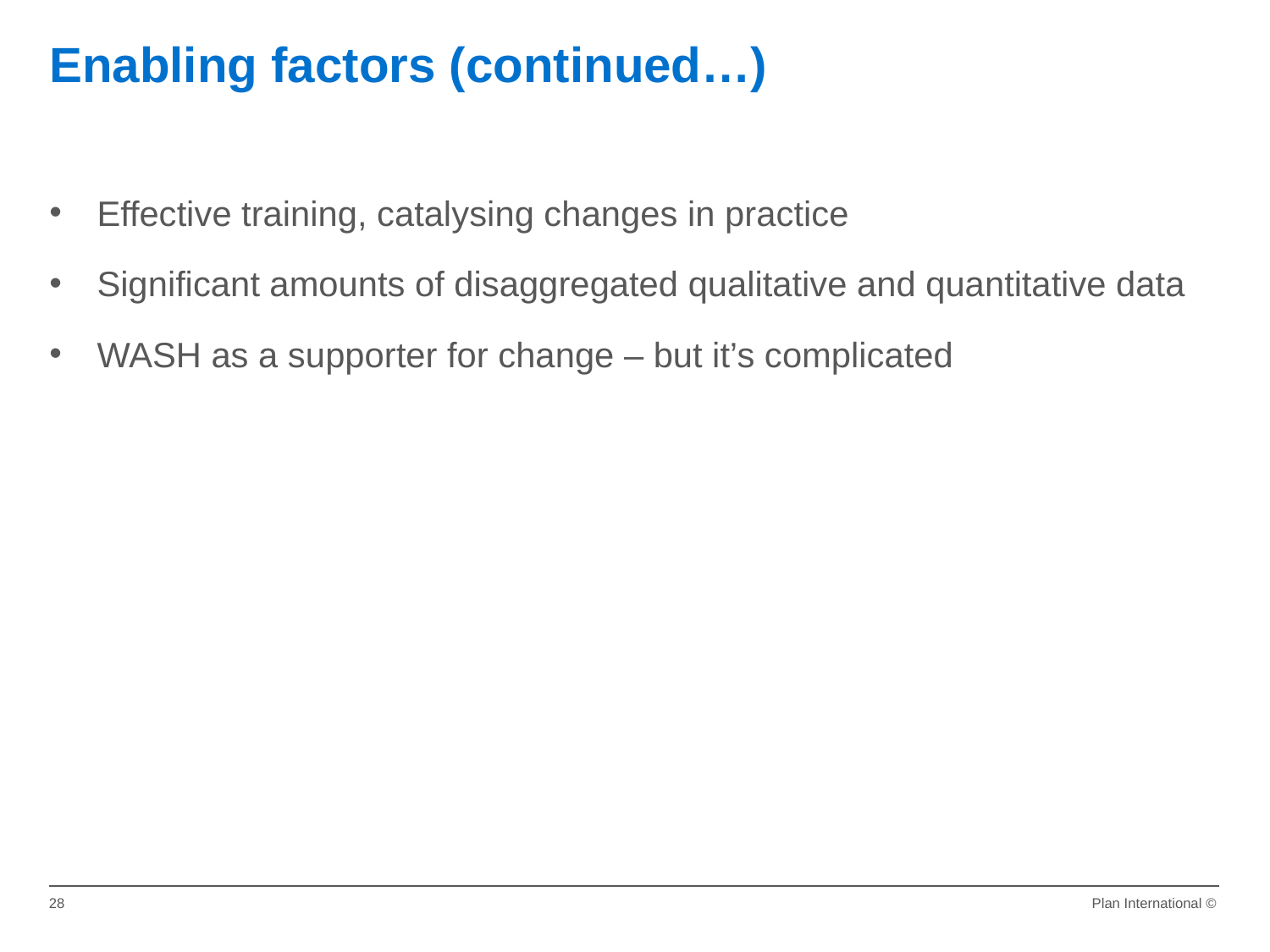

Enabling factors (continued…)

Effective training, catalysing changes in practice
Significant amounts of disaggregated qualitative and quantitative data
WASH as a supporter for change – but it’s complicated

28